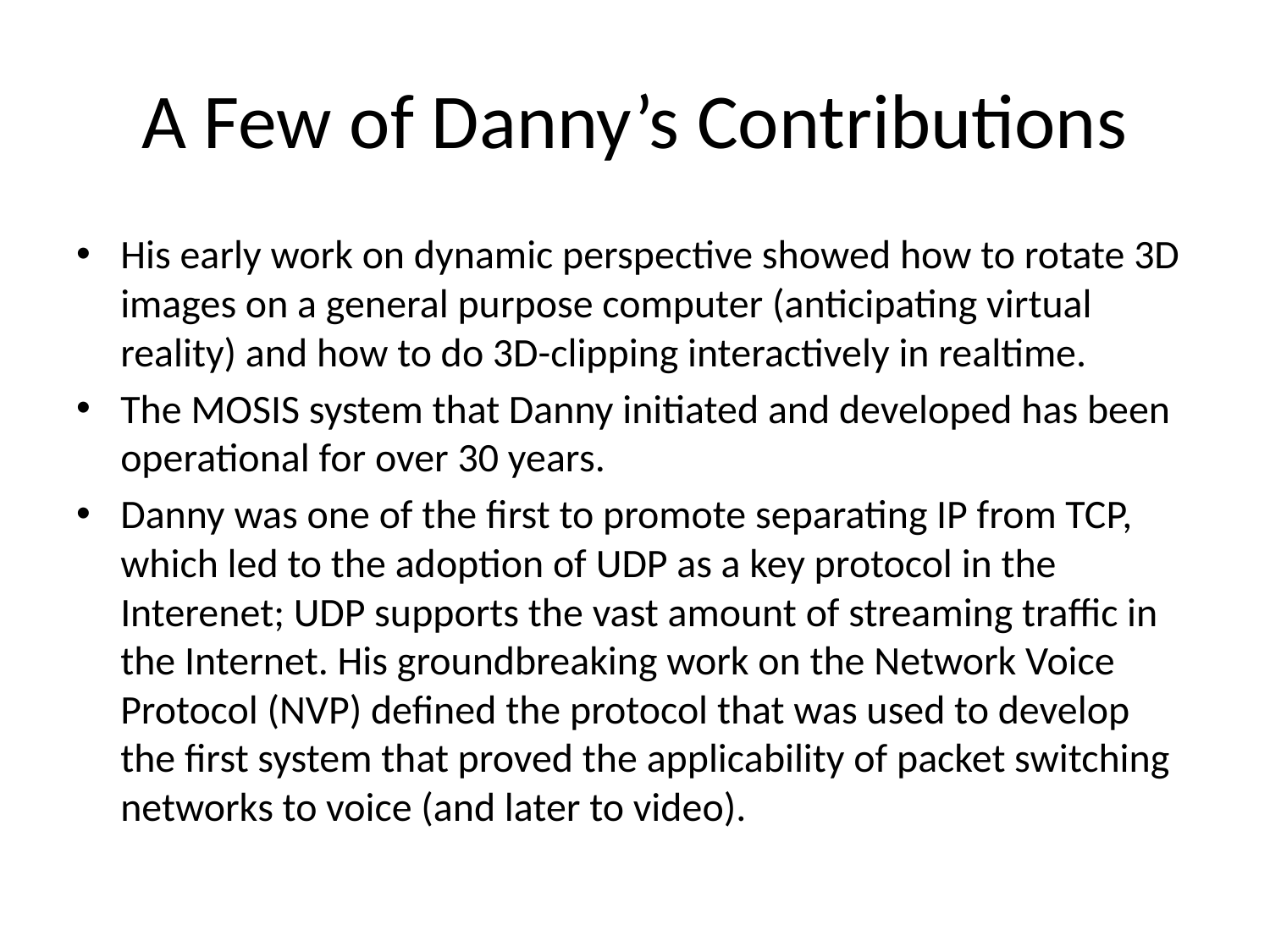

# A Few of Danny’s Contributions
His early work on dynamic perspective showed how to rotate 3D images on a general purpose computer (anticipating virtual reality) and how to do 3D-clipping interactively in realtime.
The MOSIS system that Danny initiated and developed has been operational for over 30 years.
Danny was one of the first to promote separating IP from TCP, which led to the adoption of UDP as a key protocol in the Interenet; UDP supports the vast amount of streaming traffic in the Internet. His groundbreaking work on the Network Voice Protocol (NVP) defined the protocol that was used to develop the first system that proved the applicability of packet switching networks to voice (and later to video).